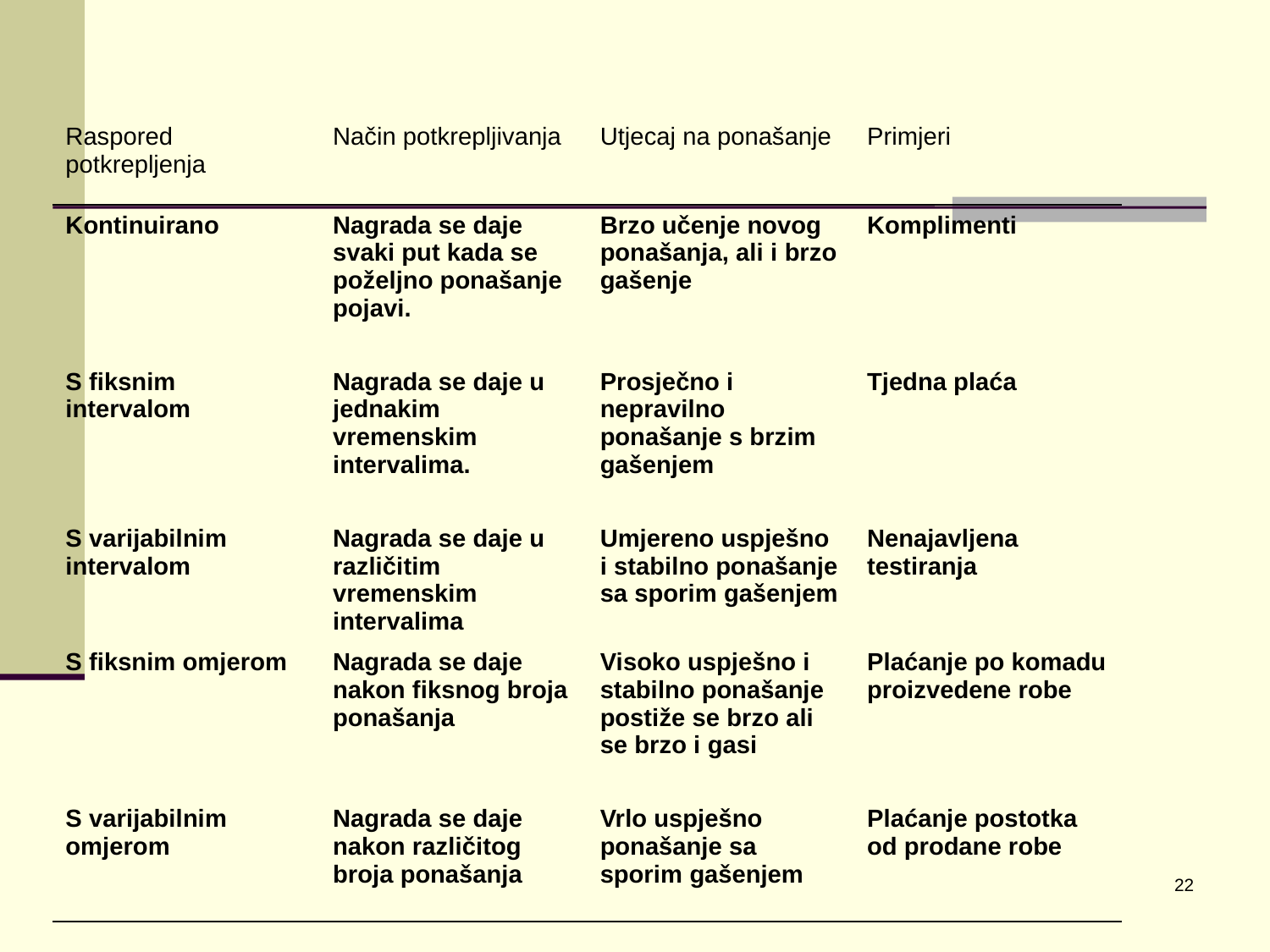

| Raspored potkrepljenja | Način potkrepljivanja | Utjecaj na ponašanje | Primjeri |
| --- | --- | --- | --- |
| Kontinuirano | Nagrada se daje svaki put kada se poželjno ponašanje pojavi. | Brzo učenje novog ponašanja, ali i brzo gašenje | Komplimenti |
| S fiksnim intervalom | Nagrada se daje u jednakim vremenskim intervalima. | Prosječno i nepravilno ponašanje s brzim gašenjem | Tjedna plaća |
| S varijabilnim intervalom | Nagrada se daje u različitim vremenskim intervalima | Umjereno uspješno i stabilno ponašanje sa sporim gašenjem | Nenajavljena testiranja |
| S fiksnim omjerom | Nagrada se daje nakon fiksnog broja ponašanja | Visoko uspješno i stabilno ponašanje postiže se brzo ali se brzo i gasi | Plaćanje po komadu proizvedene robe |
| S varijabilnim omjerom | Nagrada se daje nakon različitog broja ponašanja | Vrlo uspješno ponašanje sa sporim gašenjem | Plaćanje postotka od prodane robe |
22